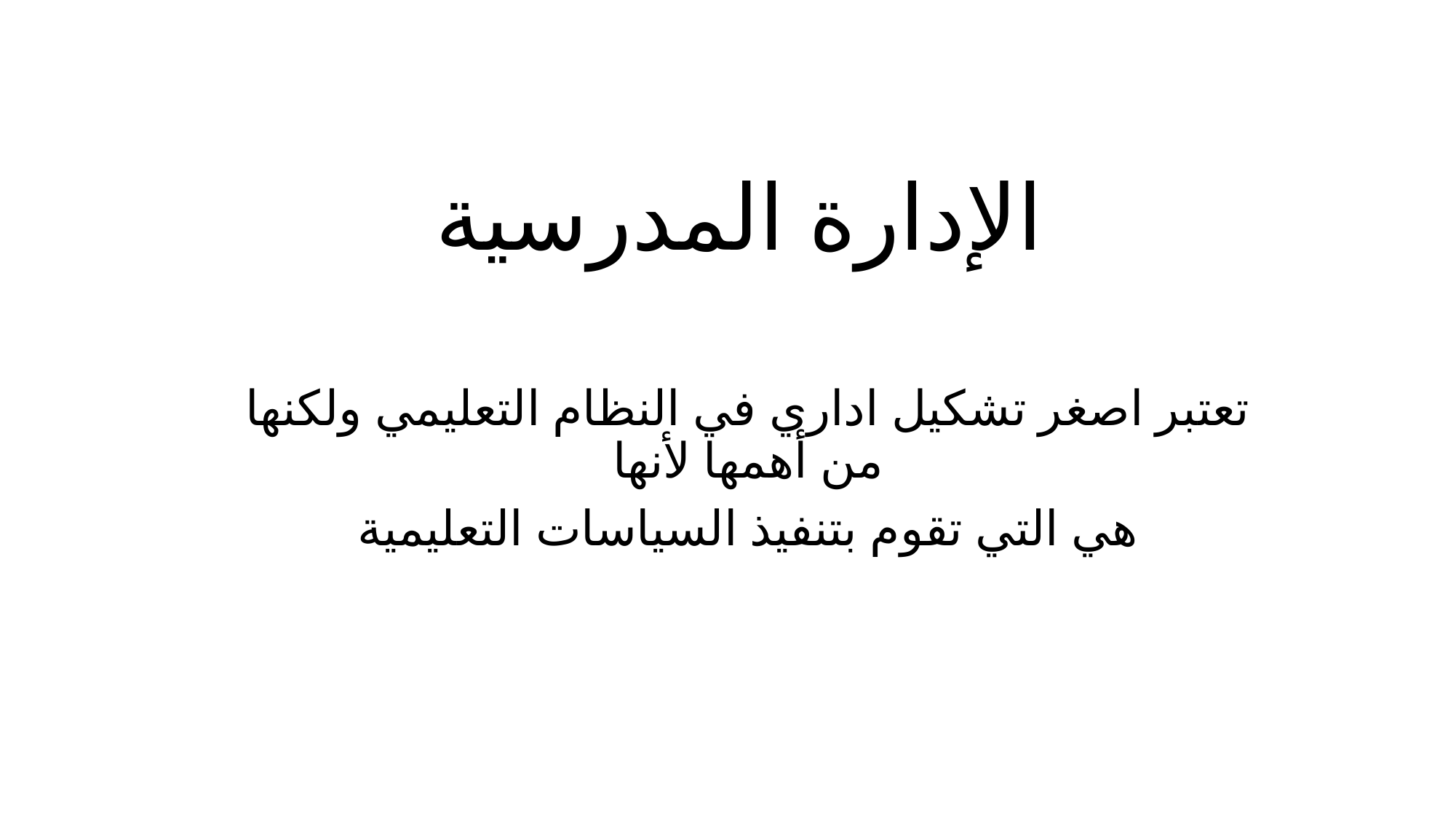

# الإدارة المدرسية
تعتبر اصغر تشكيل اداري في النظام التعليمي ولكنها من أهمها لأنها
 هي التي تقوم بتنفيذ السياسات التعليمية